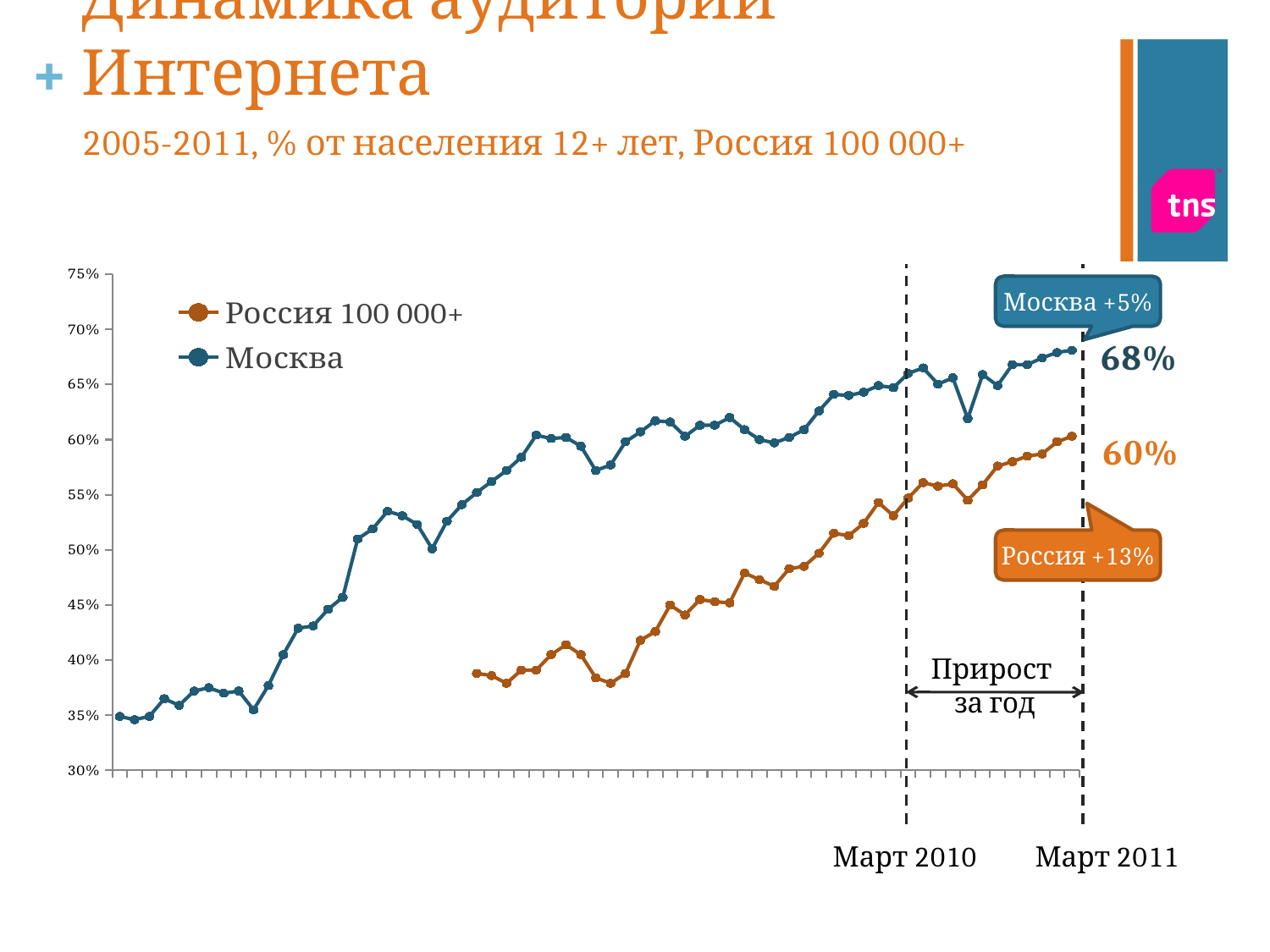

# Динамика аудитории Интернета
2005-2011, % от населения 12+ лет, Россия 100 000+

### Chart

| Category | Россия 100 000+ | Москва |
|---|---|---|
| Ноя '05 | None | 34.9 |
| Дек '05 | None | 34.6 |
| Янв '06 | None | 34.9 |
| Фев '06 | None | 36.5 |
| Мар '06 | None | 35.9 |
| Апр '06 | None | 37.2 |
| Май '06 | None | 37.5 |
| Июн '06 | None | 37.0 |
| Июл '06 | None | 37.2 |
| Авг '06 | None | 35.5 |
| Сен '06 | None | 37.7 |
| Окт '06 | None | 40.5 |
| Ноя '06 | None | 42.9 |
| Дек '06 | None | 43.1 |
| Янв '07 | None | 44.6 |
| Фев '07 | None | 45.7 |
| Мар '07 | None | 51.0 |
| Апр '07 | None | 51.9 |
| Май '07 | None | 53.5 |
| Июн '07 | None | 53.1 |
| Июл '07 | None | 52.3 |
| Авг '07 | None | 50.1 |
| Сен '07 | None | 52.6 |
| Окт '07 | None | 54.1 |
| Ноя '07 | 38.800000000000004 | 55.2 |
| Дек '07 | 38.6 | 56.2 |
| Янв '08 | 37.9 | 57.2 |
| Фев '08 | 39.1 | 58.4 |
| Мар '08 | 39.1 | 60.4 |
| Апр '08 | 40.5 | 60.1 |
| Май '08 | 41.4 | 60.2 |
| Июн '08 | 40.5 | 59.4 |
| Июл '08 | 38.4 | 57.2 |
| Авг '08 | 37.9 | 57.7 |
| Сен '08 | 38.800000000000004 | 59.8 |
| Окт '08 | 41.8 | 60.7 |
| Ноя '08 | 42.6 | 61.7 |
| Дек '08 | 45.0 | 61.6 |
| Янв '09 | 44.1 | 60.3 |
| Фев '09 | 45.5 | 61.3 |
| Мар '09 | 45.3 | 61.3 |
| Апр '09 | 45.2 | 62.0 |
| Май '09 | 47.9 | 60.9 |
| Июн '09 | 47.3 | 60.0 |
| Июл '09 | 46.7 | 59.7 |
| Авг '09 | 48.3 | 60.2 |
| Сен '09 | 48.5 | 60.9 |
| Окт '09 | 49.7 | 62.6 |
| Ноя '09 | 51.5 | 64.1 |
| Дек '09 | 51.3 | 64.0 |
| Янв '10 | 52.4 | 64.3 |
| Фев '10 | 54.3 | 64.9 |
| Мар '10 | 53.1 | 64.7 |
| Апр '10 | 54.7 | 66.0 |
| Май '10 | 56.1 | 66.5 |
| Июн '10 | 55.77 | 65.03 |
| Июл '10 | 56.0 | 65.6 |
| Авг '10 | 54.5 | 61.9 |
| Сен '10 | 55.9 | 65.9 |
| Окт '10 | 57.6 | 64.9 |
| Ноя '10 | 58.0 | 66.8 |
| Дек '10 | 58.5 | 66.8 |
| Янв '11 | 58.7 | 67.4 |
| Фев '11 | 59.8 | 67.9 |
| Мар'11 | 60.3 | 68.1 |
Март 2010
Прирост
за год
Март 2011
Москва +5%
68%
60%
Россия +13%